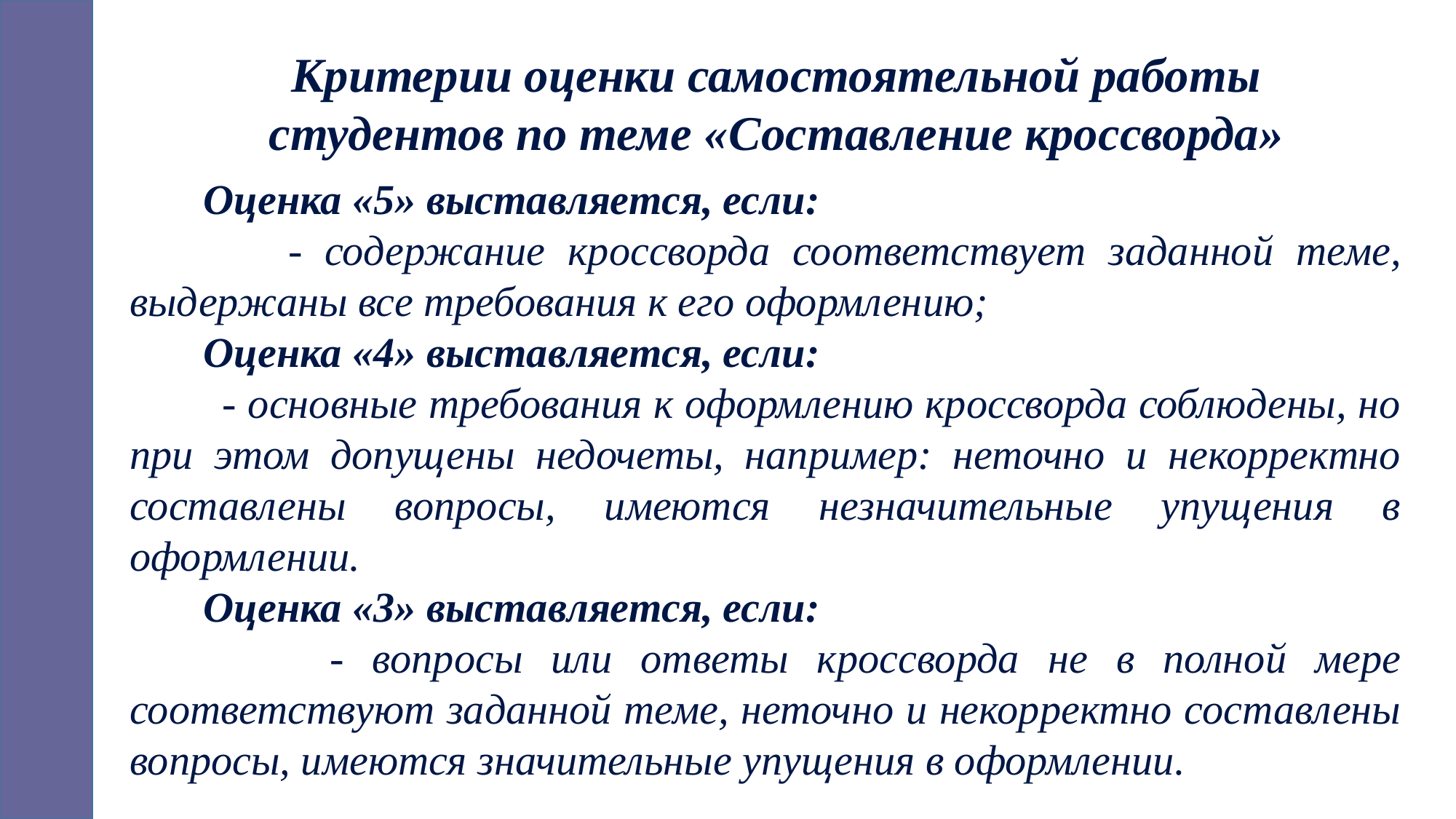

Критерии оценки самостоятельной работы студентов по теме «Составление кроссворда»
       Оценка «5» выставляется, если:
       - содержание кроссворда соответствует заданной теме, выдержаны все требования к его оформлению;
       Оценка «4» выставляется, если:
        - основные требования к оформлению кроссворда соблюдены, но при этом допущены недочеты, например: неточно и некорректно составлены вопросы, имеются незначительные упущения в оформлении.
       Оценка «3» выставляется, если:
       - вопросы или ответы кроссворда не в полной мере соответствуют заданной теме, неточно и некорректно составлены вопросы, имеются значительные упущения в оформлении.